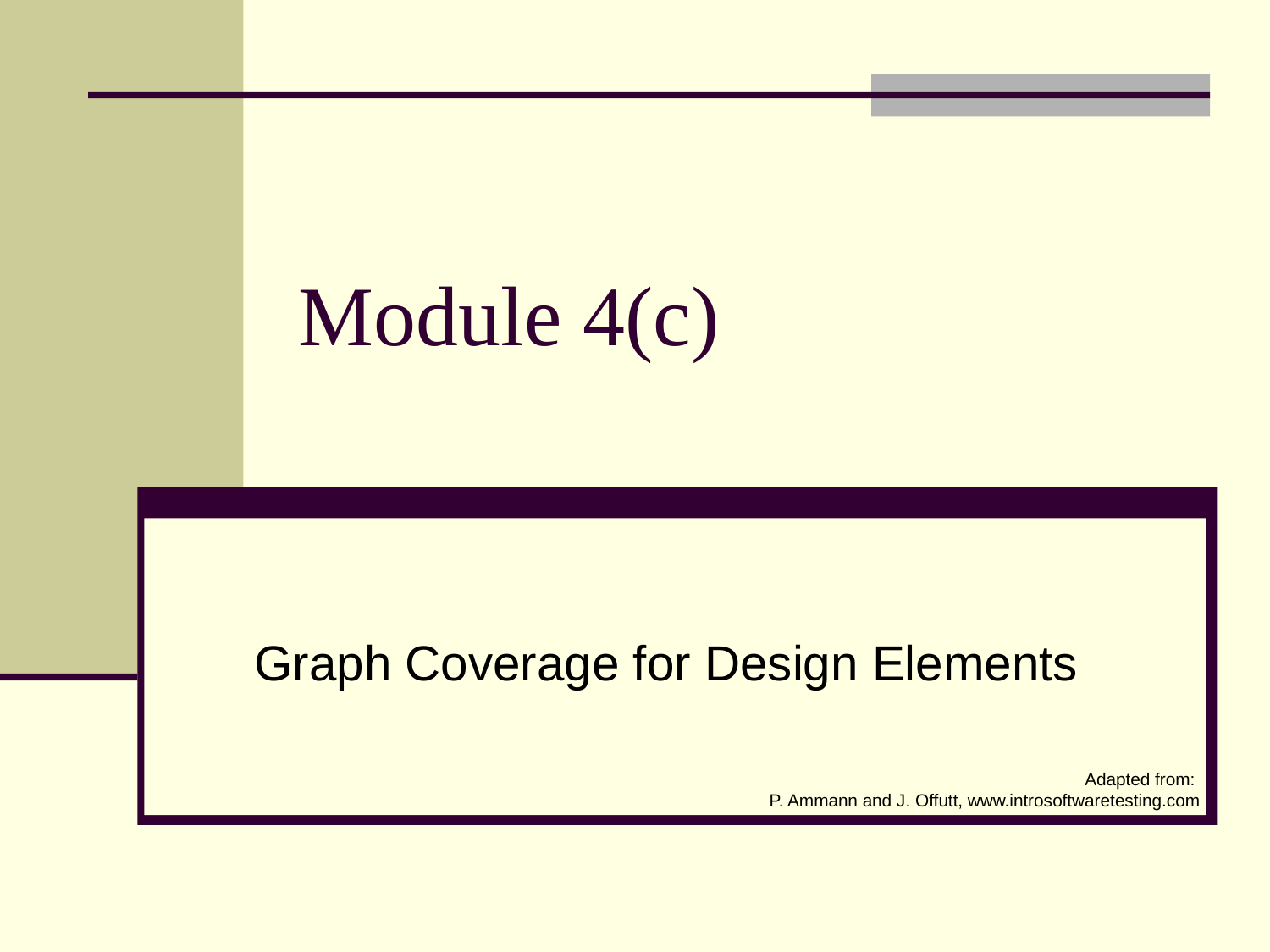

# Module 4(c)
Graph Coverage for Design Elements